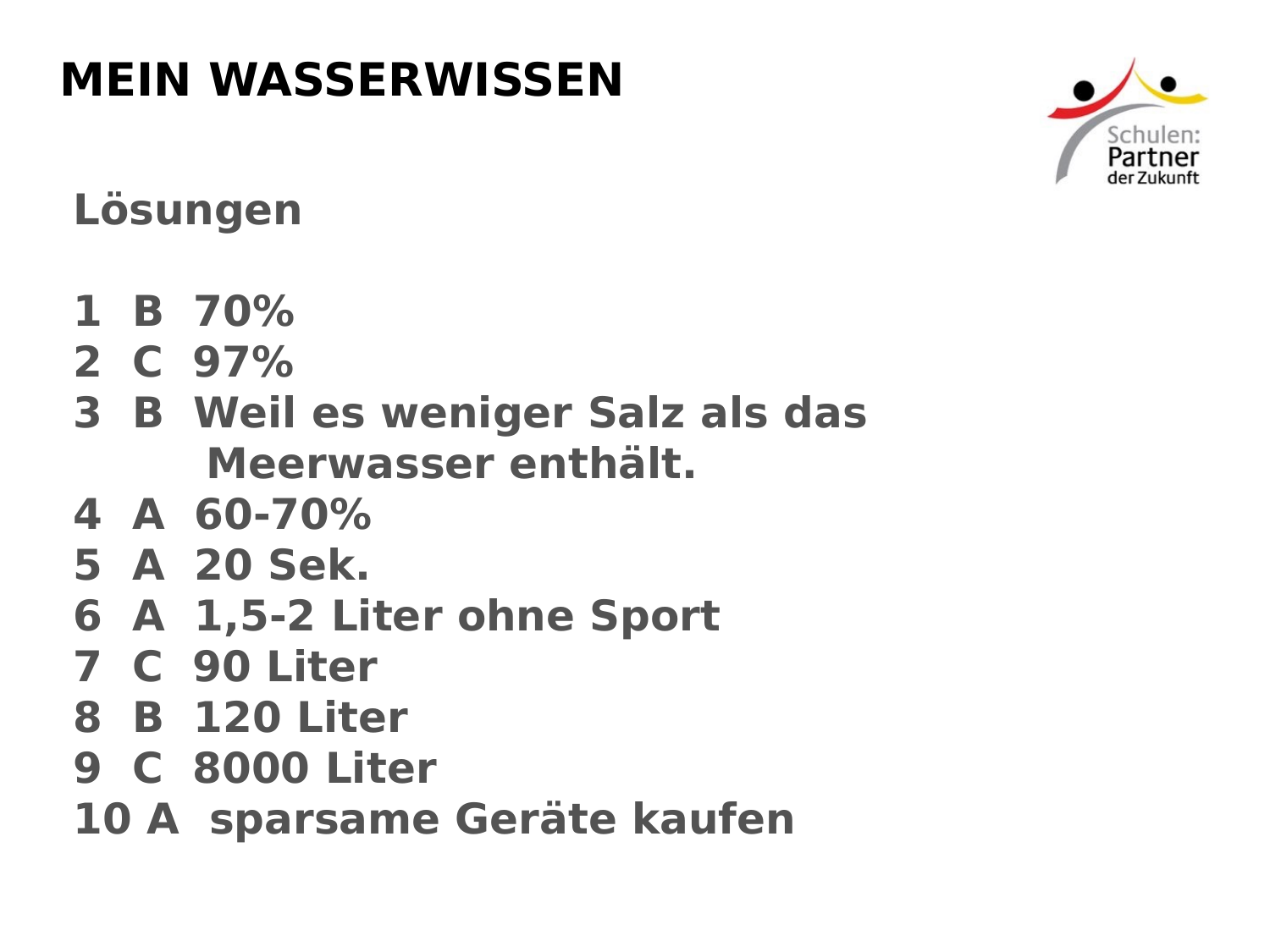

MEIN WASSERWISSEN
Lösungen

1  B  70%
2  C  97%
3  B  Weil es weniger Salz als das
         Meerwasser enthält.
4  A  60-70%
5  A  20 Sek.
6  A  1,5-2 Liter ohne Sport
7  C  90 Liter
8  B  120 Liter
9  C  8000 Liter
10 A  sparsame Geräte kaufen